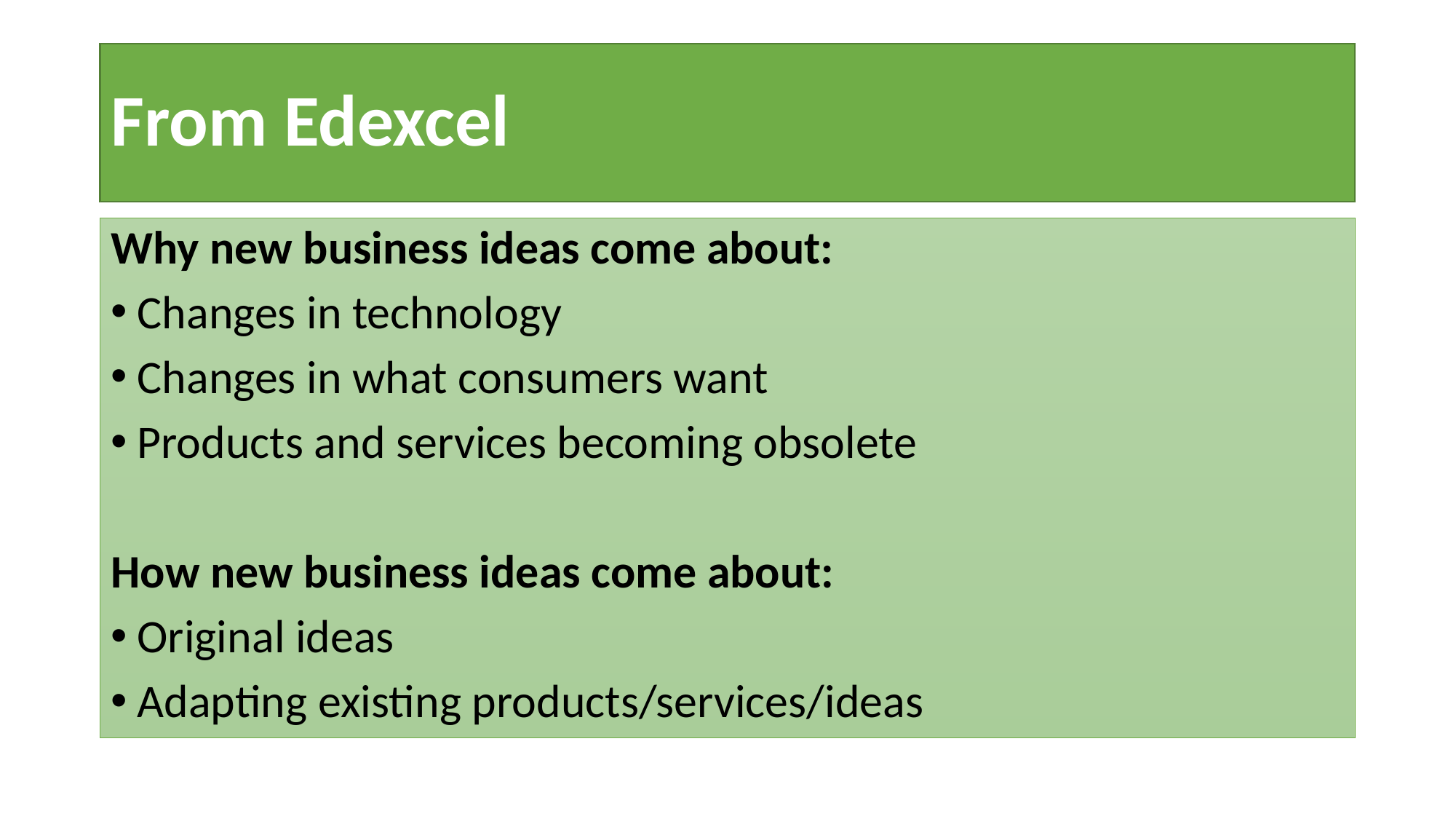

# From Edexcel
Why new business ideas come about:
Changes in technology
Changes in what consumers want
Products and services becoming obsolete

How new business ideas come about:
Original ideas
Adapting existing products/services/ideas